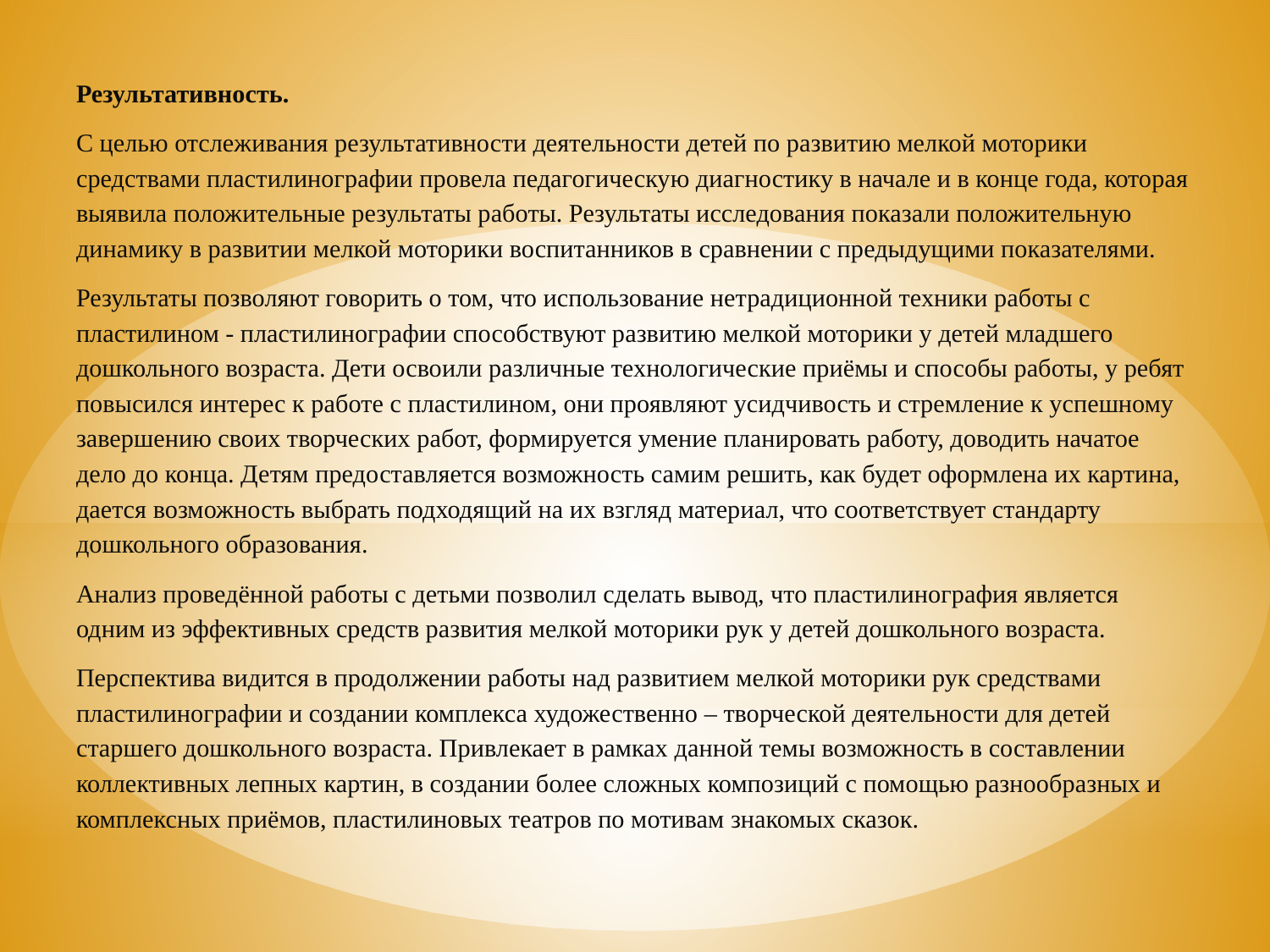

Результативность.
С целью отслеживания результативности деятельности детей по развитию мелкой моторики средствами пластилинографии провела педагогическую диагностику в начале и в конце года, которая выявила положительные результаты работы. Результаты исследования показали положительную динамику в развитии мелкой моторики воспитанников в сравнении с предыдущими показателями.
Результаты позволяют говорить о том, что использование нетрадиционной техники работы с пластилином - пластилинографии способствуют развитию мелкой моторики у детей младшего дошкольного возраста. Дети освоили различные технологические приёмы и способы работы, у ребят повысился интерес к работе с пластилином, они проявляют усидчивость и стремление к успешному завершению своих творческих работ, формируется умение планировать работу, доводить начатое дело до конца. Детям предоставляется возможность самим решить, как будет оформлена их картина, дается возможность выбрать подходящий на их взгляд материал, что соответствует стандарту дошкольного образования.
Анализ проведённой работы с детьми позволил сделать вывод, что пластилинография является одним из эффективных средств развития мелкой моторики рук у детей дошкольного возраста.
Перспектива видится в продолжении работы над развитием мелкой моторики рук средствами пластилинографии и создании комплекса художественно – творческой деятельности для детей старшего дошкольного возраста. Привлекает в рамках данной темы возможность в составлении коллективных лепных картин, в создании более сложных композиций с помощью разнообразных и комплексных приёмов, пластилиновых театров по мотивам знакомых сказок.